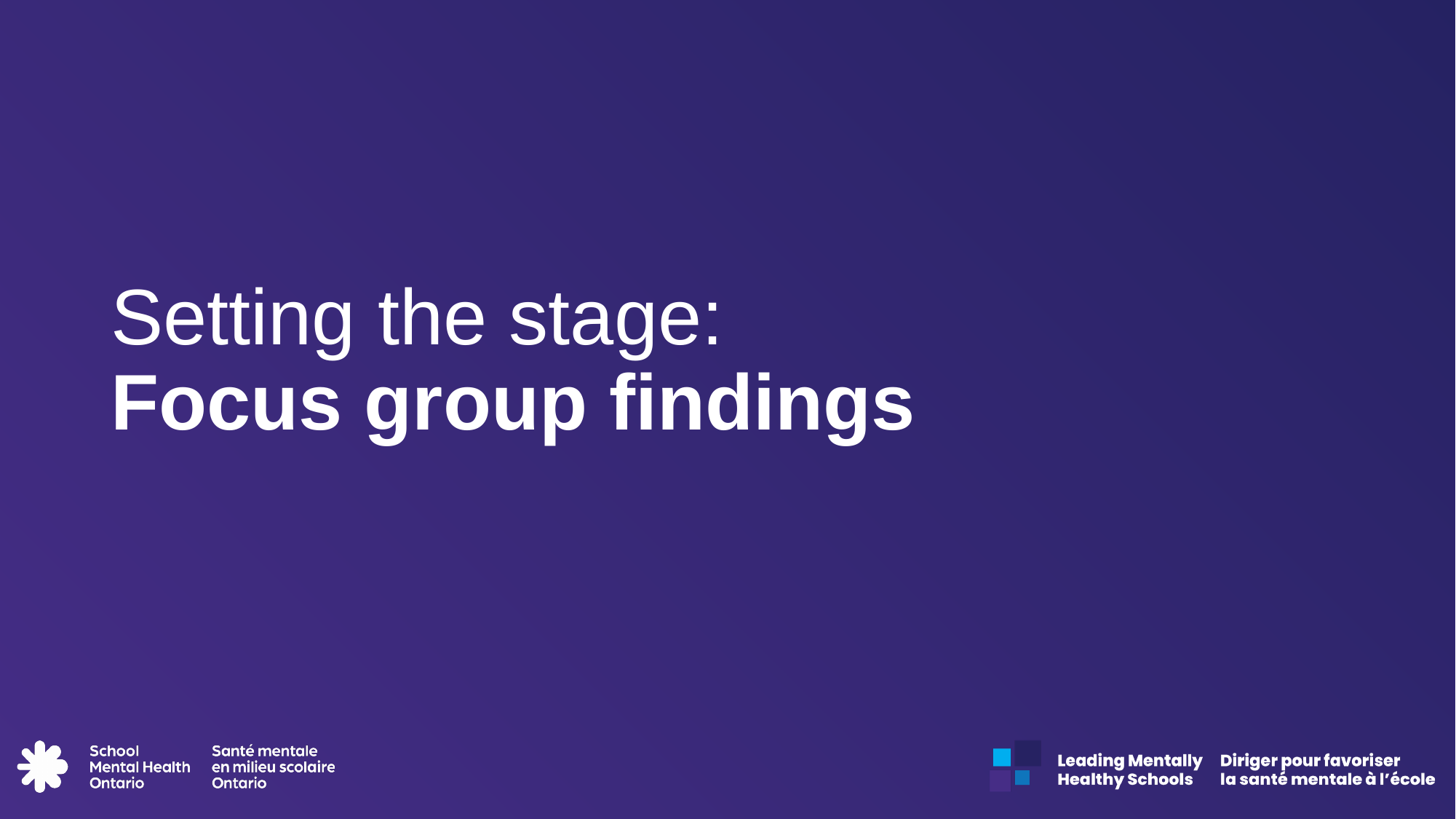

# Setting the stage: Focus group findings